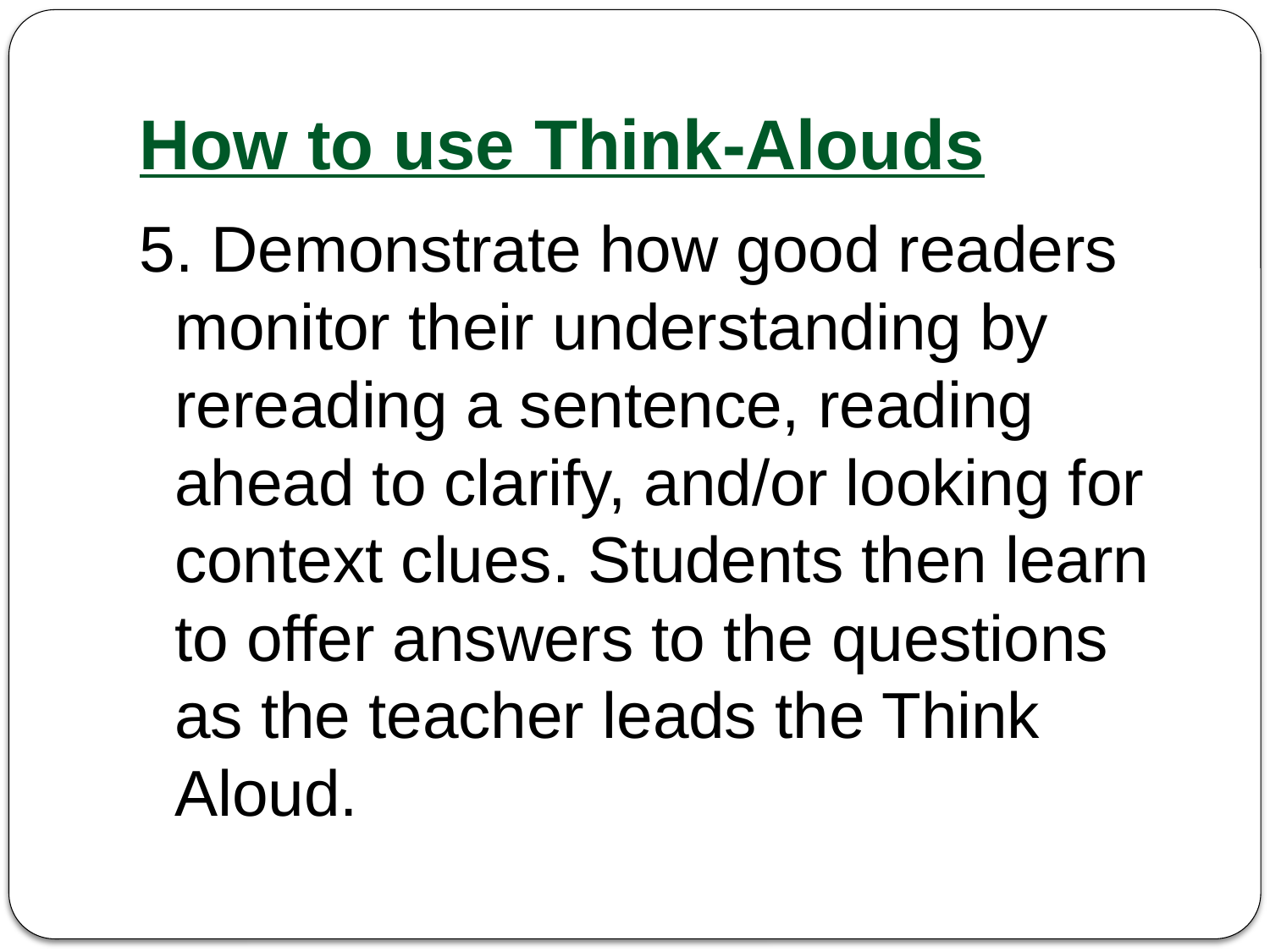

# How to use Think-Alouds
5. Demonstrate how good readers monitor their understanding by rereading a sentence, reading ahead to clarify, and/or looking for context clues. Students then learn to offer answers to the questions as the teacher leads the Think Aloud.